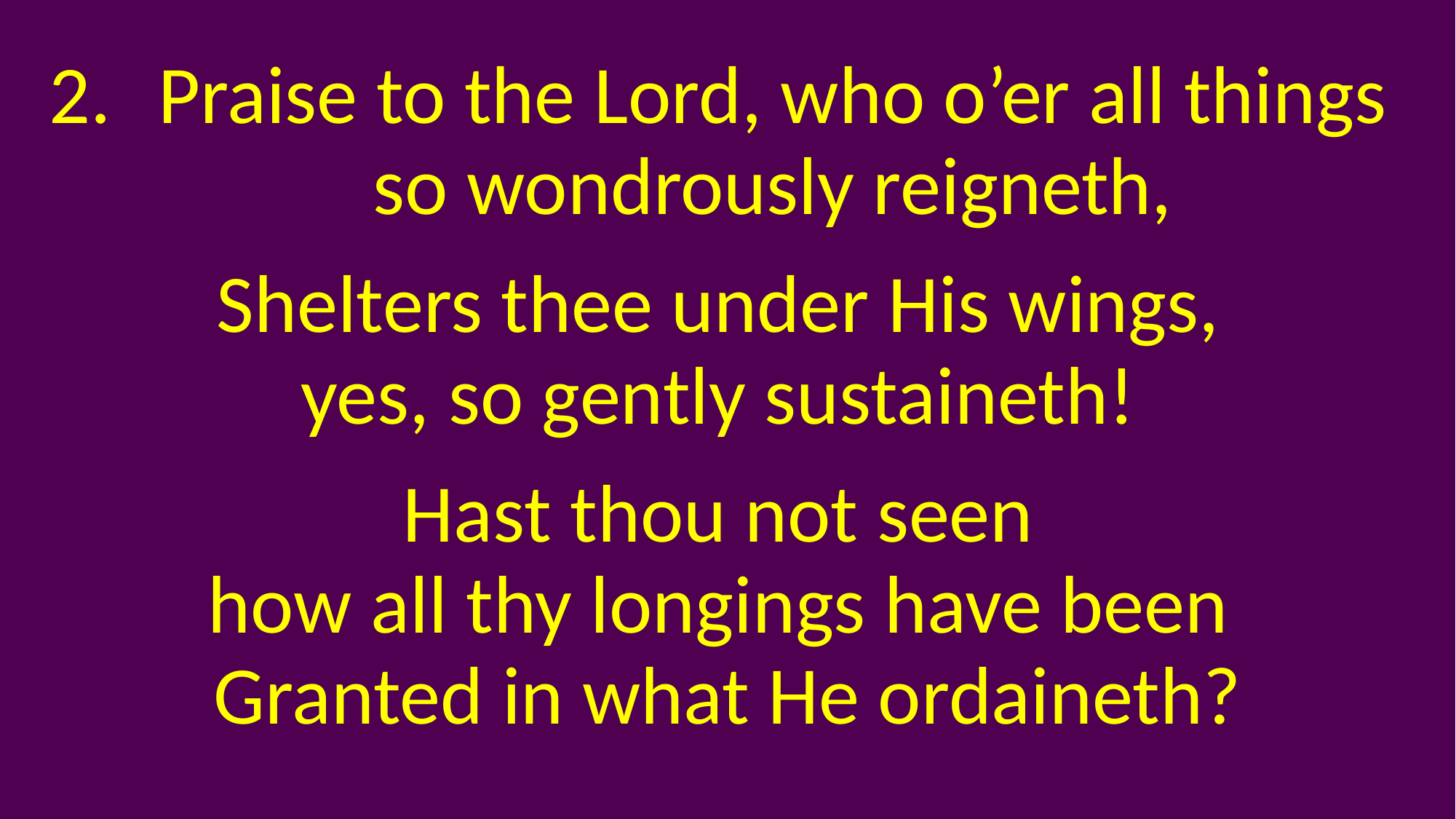

Praise to the Lord, who o’er all things
so wondrously reigneth,
Shelters thee under His wings,
yes, so gently sustaineth!
Hast thou not seen
how all thy longings have been
Granted in what He ordaineth?